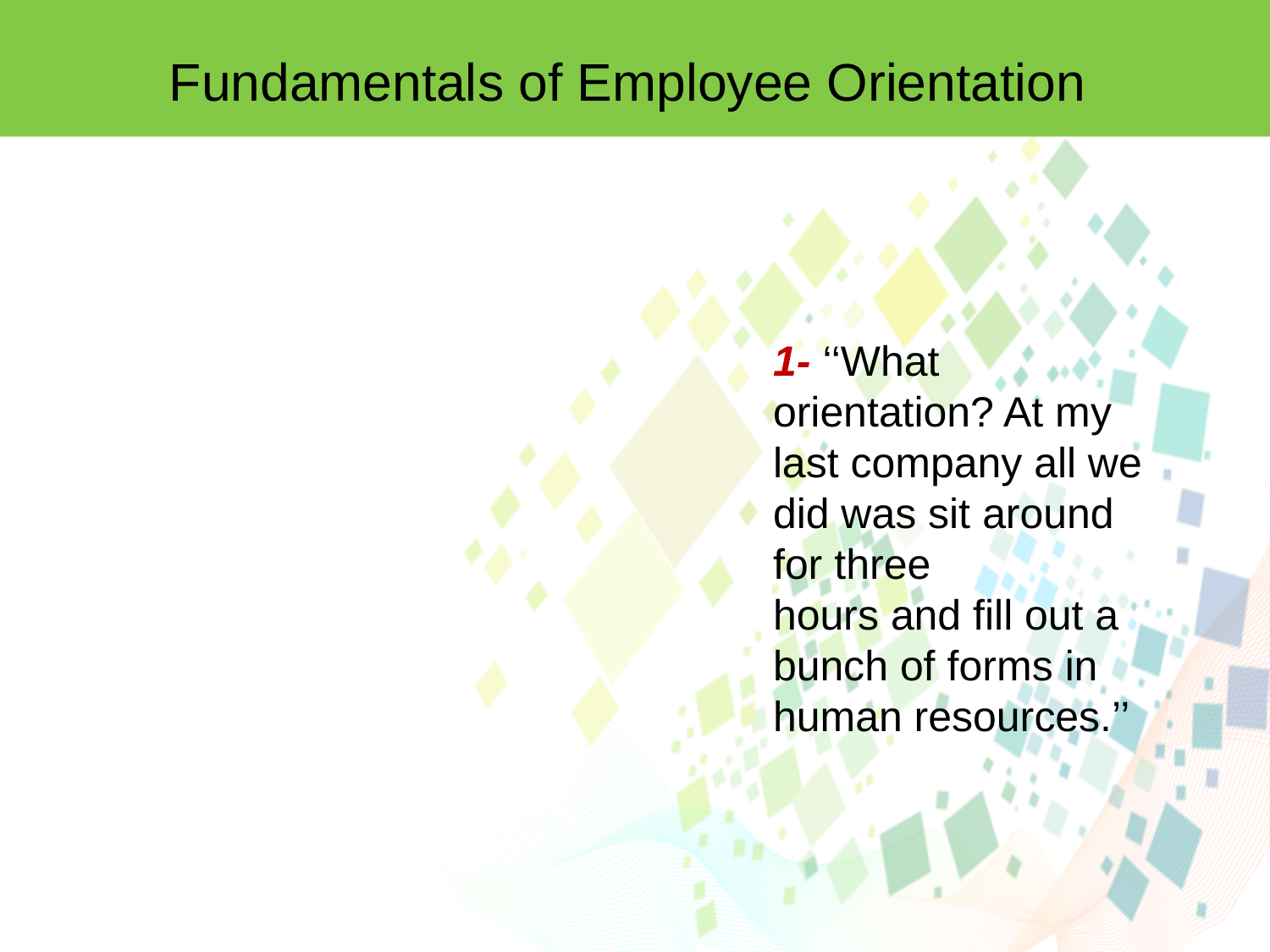

Fundamentals of Employee Orientation
1- ‘‘What orientation? At my last company all we did was sit around for three
hours and fill out a bunch of forms in human resources.’’